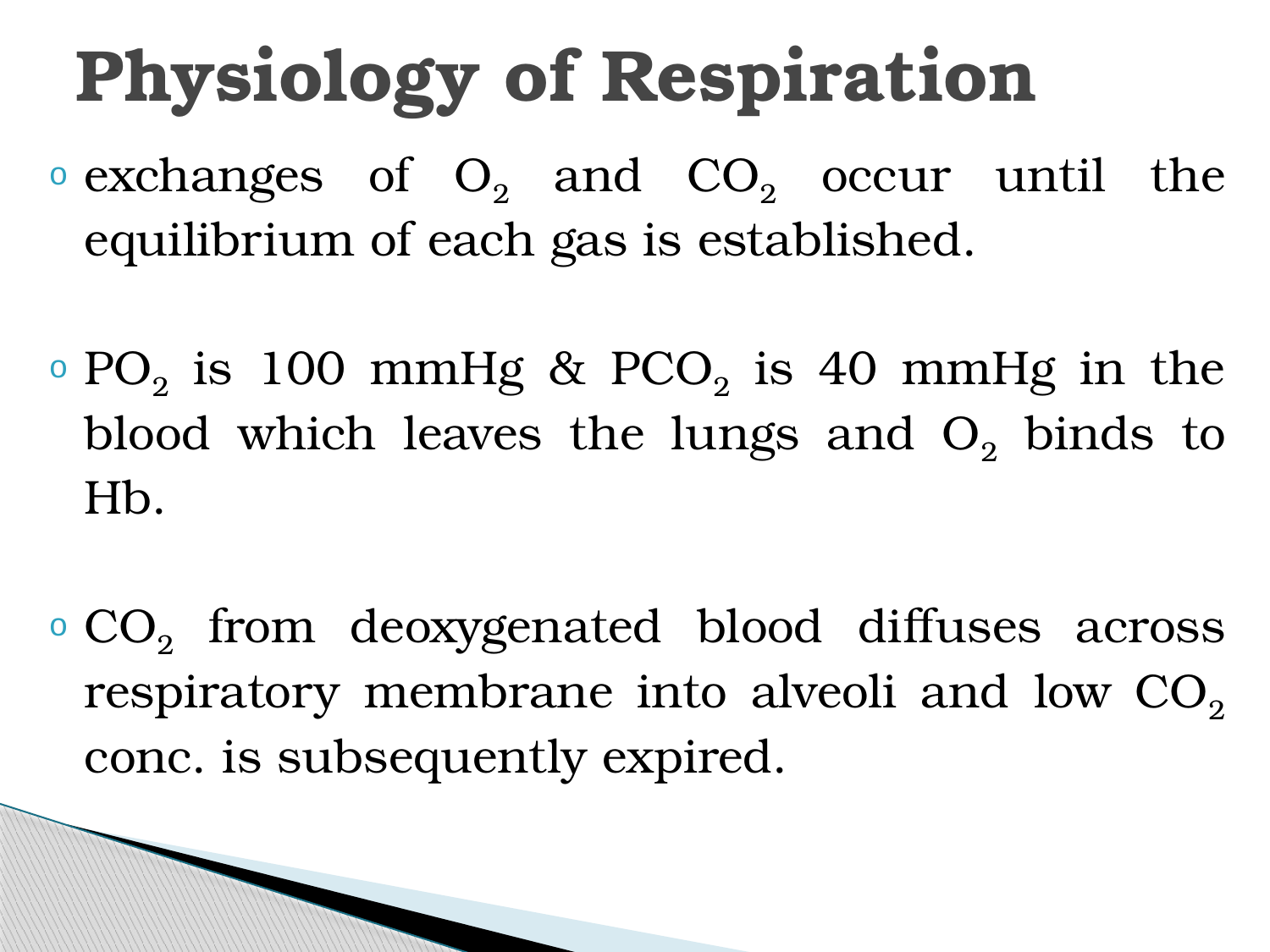

# Physiology of Respiration
exchanges of O2 and CO2 occur until the equilibrium of each gas is established.

PO2 is 100 mmHg & PCO2 is 40 mmHg in the blood which leaves the lungs and O2 binds to Hb.

CO2 from deoxygenated blood diffuses across respiratory membrane into alveoli and low CO2 conc. is subsequently expired.